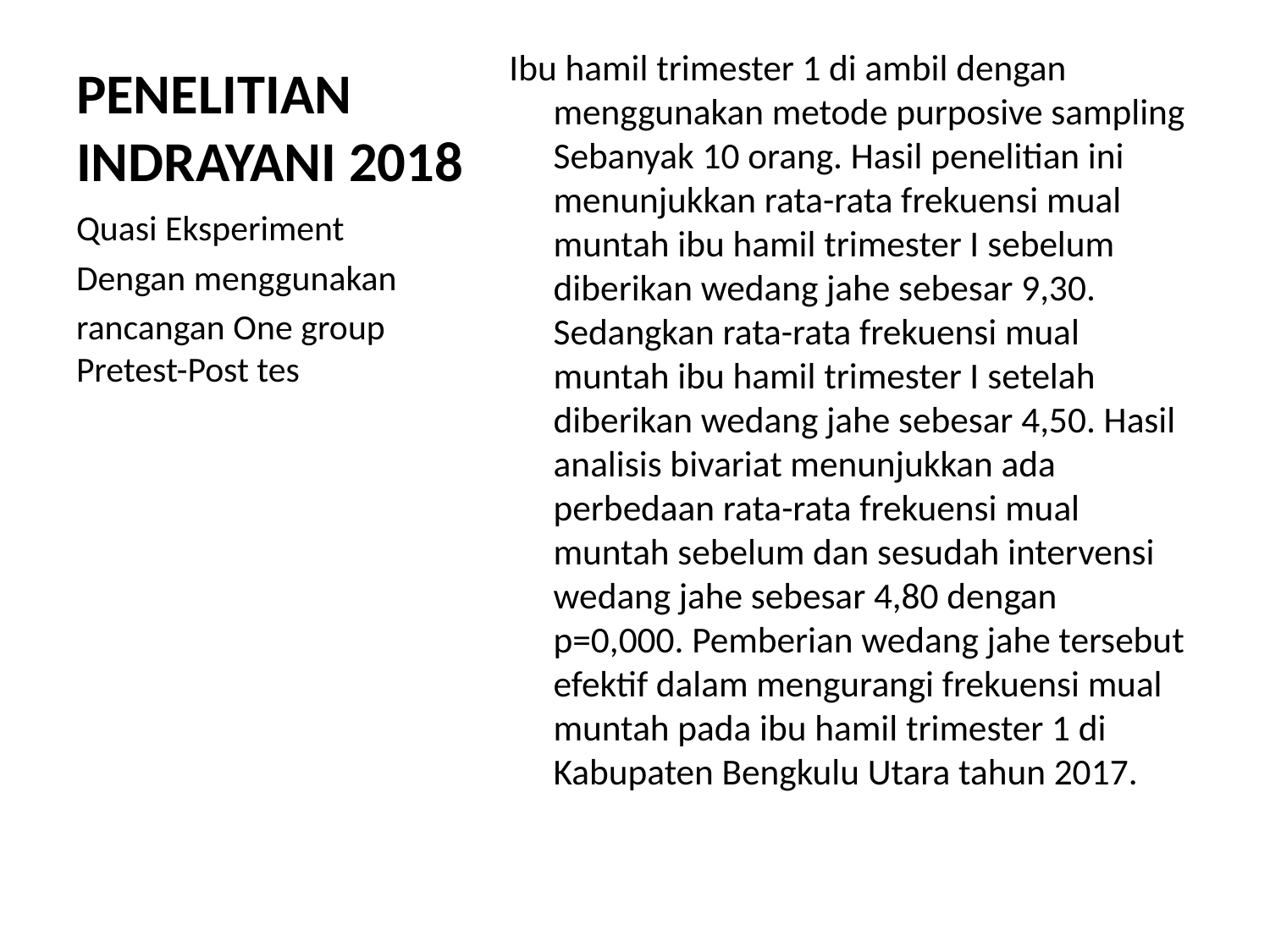

# PENELITIAN INDRAYANI 2018
Ibu hamil trimester 1 di ambil dengan menggunakan metode purposive sampling Sebanyak 10 orang. Hasil penelitian ini menunjukkan rata-rata frekuensi mual muntah ibu hamil trimester I sebelum diberikan wedang jahe sebesar 9,30. Sedangkan rata-rata frekuensi mual muntah ibu hamil trimester I setelah diberikan wedang jahe sebesar 4,50. Hasil analisis bivariat menunjukkan ada perbedaan rata-rata frekuensi mual muntah sebelum dan sesudah intervensi wedang jahe sebesar 4,80 dengan p=0,000. Pemberian wedang jahe tersebut efektif dalam mengurangi frekuensi mual muntah pada ibu hamil trimester 1 di Kabupaten Bengkulu Utara tahun 2017.
Quasi Eksperiment
Dengan menggunakan
rancangan One group Pretest-Post tes